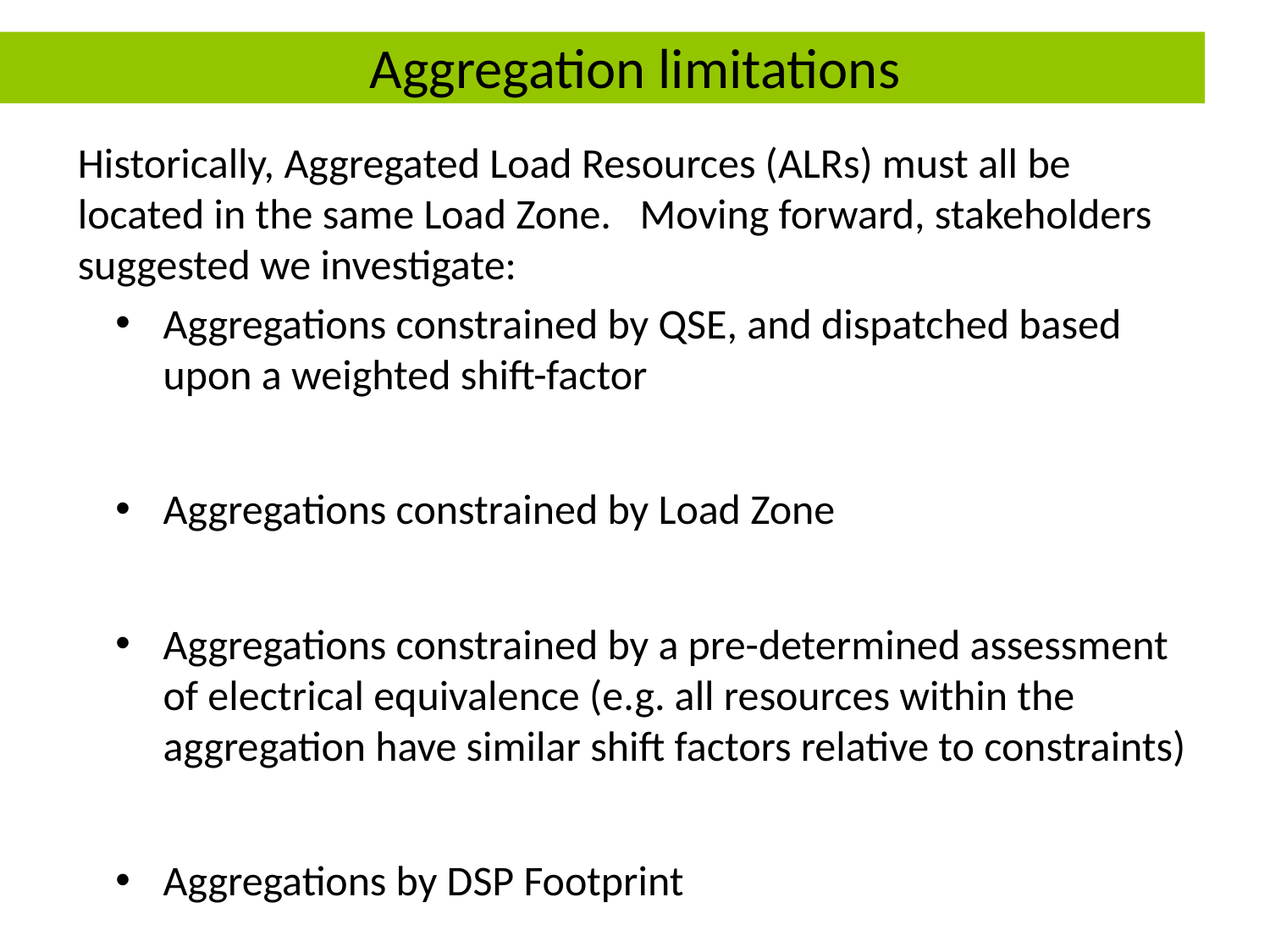

# Aggregation limitations
Historically, Aggregated Load Resources (ALRs) must all be located in the same Load Zone.   Moving forward, stakeholders suggested we investigate:
Aggregations constrained by QSE, and dispatched based upon a weighted shift-factor

Aggregations constrained by Load Zone

Aggregations constrained by a pre-determined assessment of electrical equivalence (e.g. all resources within the aggregation have similar shift factors relative to constraints)

Aggregations by DSP Footprint